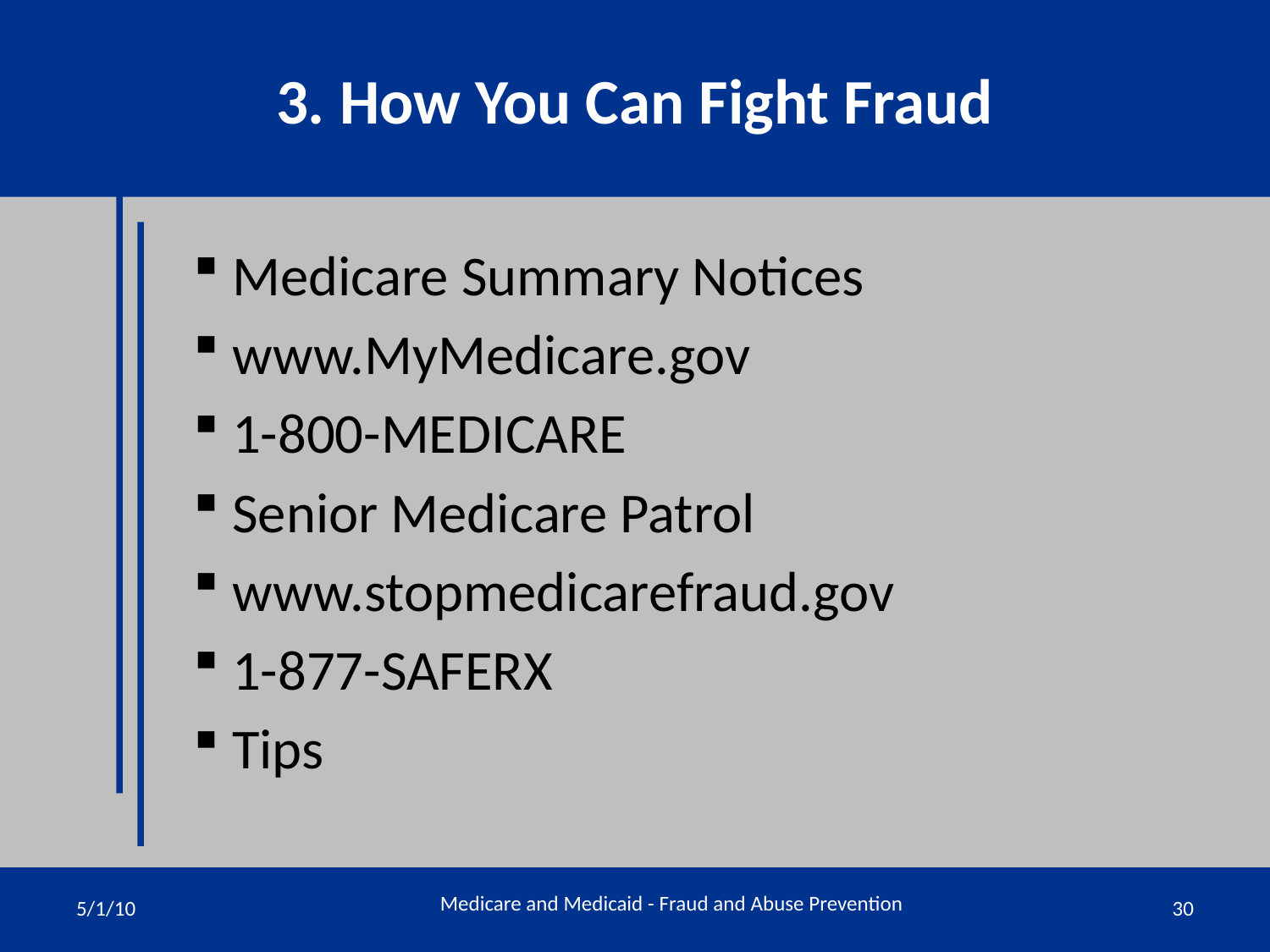

3. How You Can Fight Fraud
Medicare Summary Notices
www.MyMedicare.gov
1-800-MEDICARE
Senior Medicare Patrol
www.stopmedicarefraud.gov
1-877-SAFERX
Tips

Medicare and Medicaid - Fraud and Abuse Prevention
5/1/10
30